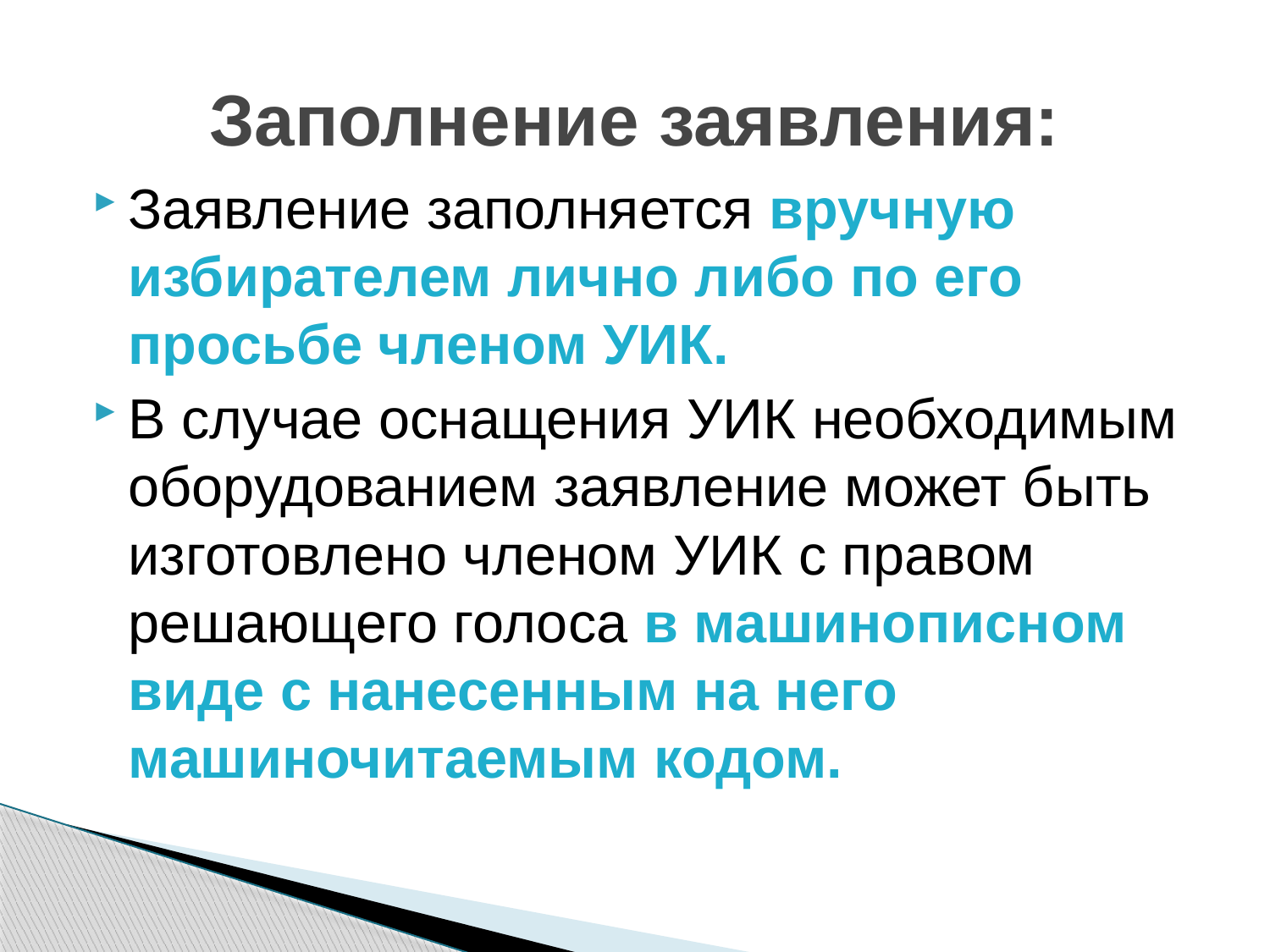

# Заполнение заявления:
Заявление заполняется вручную избирателем лично либо по его просьбе членом УИК.
В случае оснащения УИК необходимым оборудованием заявление может быть изготовлено членом УИК с правом решающего голоса в машинописном виде с нанесенным на него машиночитаемым кодом.